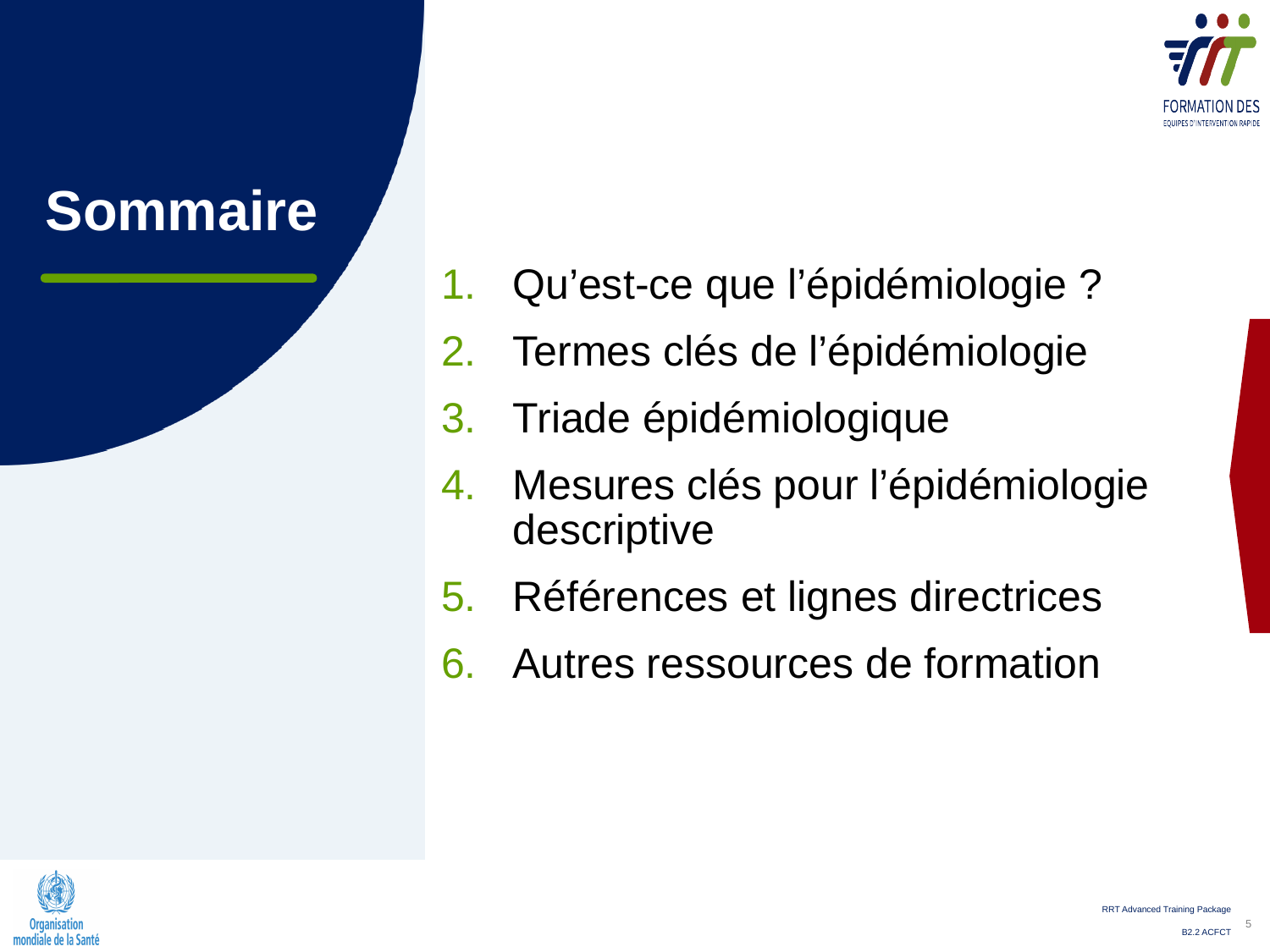

Sommaire
Qu’est-ce que l’épidémiologie ?
Termes clés de l’épidémiologie
Triade épidémiologique
Mesures clés pour l’épidémiologie descriptive
Références et lignes directrices
Autres ressources de formation